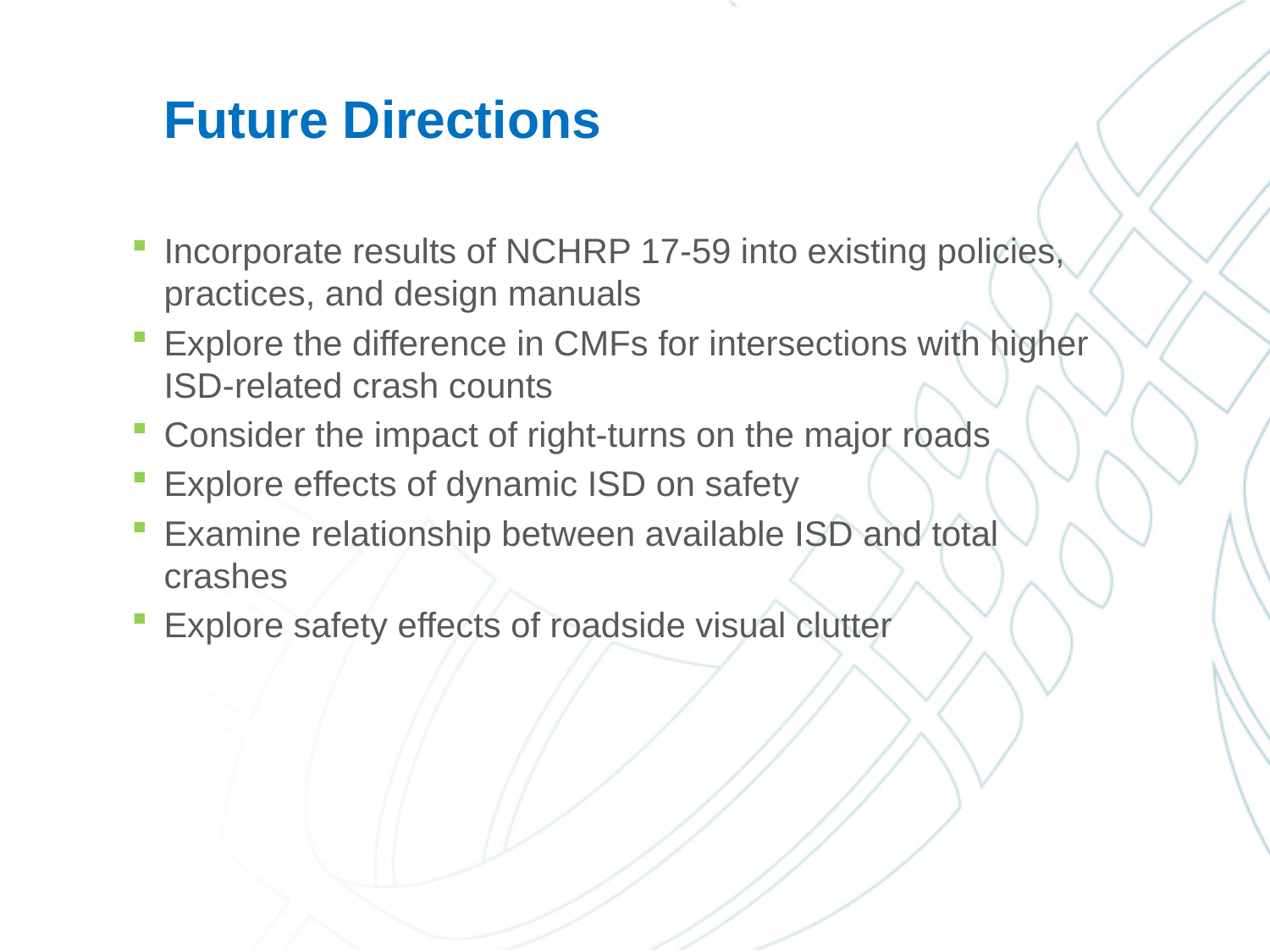

# Future Directions
Incorporate results of NCHRP 17-59 into existing policies, practices, and design manuals
Explore the difference in CMFs for intersections with higher ISD-related crash counts
Consider the impact of right-turns on the major roads
Explore effects of dynamic ISD on safety
Examine relationship between available ISD and total crashes
Explore safety effects of roadside visual clutter